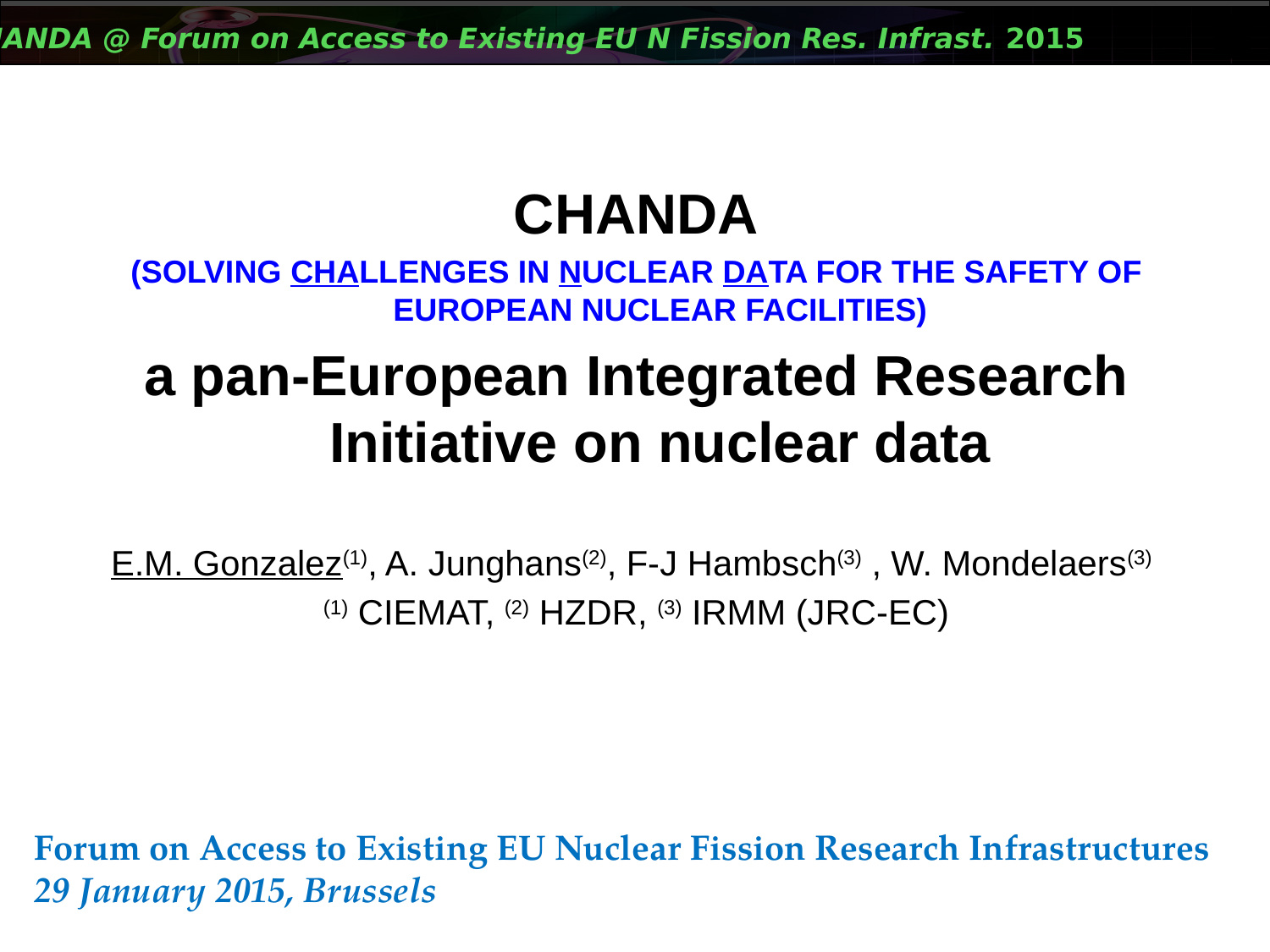

CHANDA
(SOLVING CHALLENGES IN NUCLEAR DATA FOR THE SAFETY OF EUROPEAN NUCLEAR FACILITIES)
a pan-European Integrated Research Initiative on nuclear data

E.M. Gonzalez(1), A. Junghans(2), F-J Hambsch(3) , W. Mondelaers(3)
(1) CIEMAT, (2) HZDR, (3) IRMM (JRC-EC)
Forum on Access to Existing EU Nuclear Fission Research Infrastructures
29 January 2015, Brussels